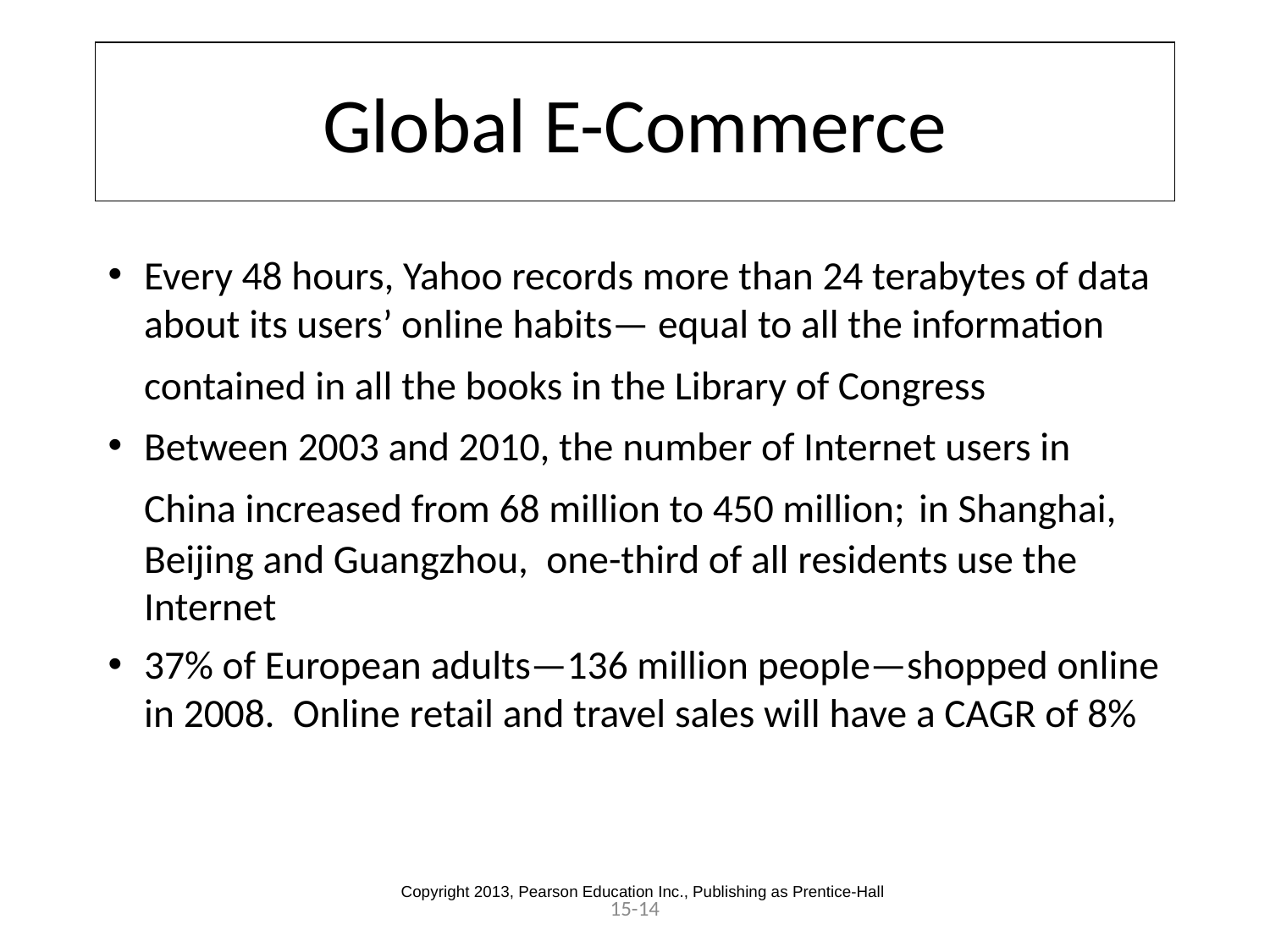

# Global E-Commerce
Every 48 hours, Yahoo records more than 24 terabytes of data about its users’ online habits— equal to all the information contained in all the books in the Library of Congress
Between 2003 and 2010, the number of Internet users in China increased from 68 million to 450 million; in Shanghai, Beijing and Guangzhou,  one-third of all residents use the Internet
37% of European adults—136 million people—shopped online in 2008.  Online retail and travel sales will have a CAGR of 8%

Copyright 2013, Pearson Education Inc., Publishing as Prentice-Hall

15-14